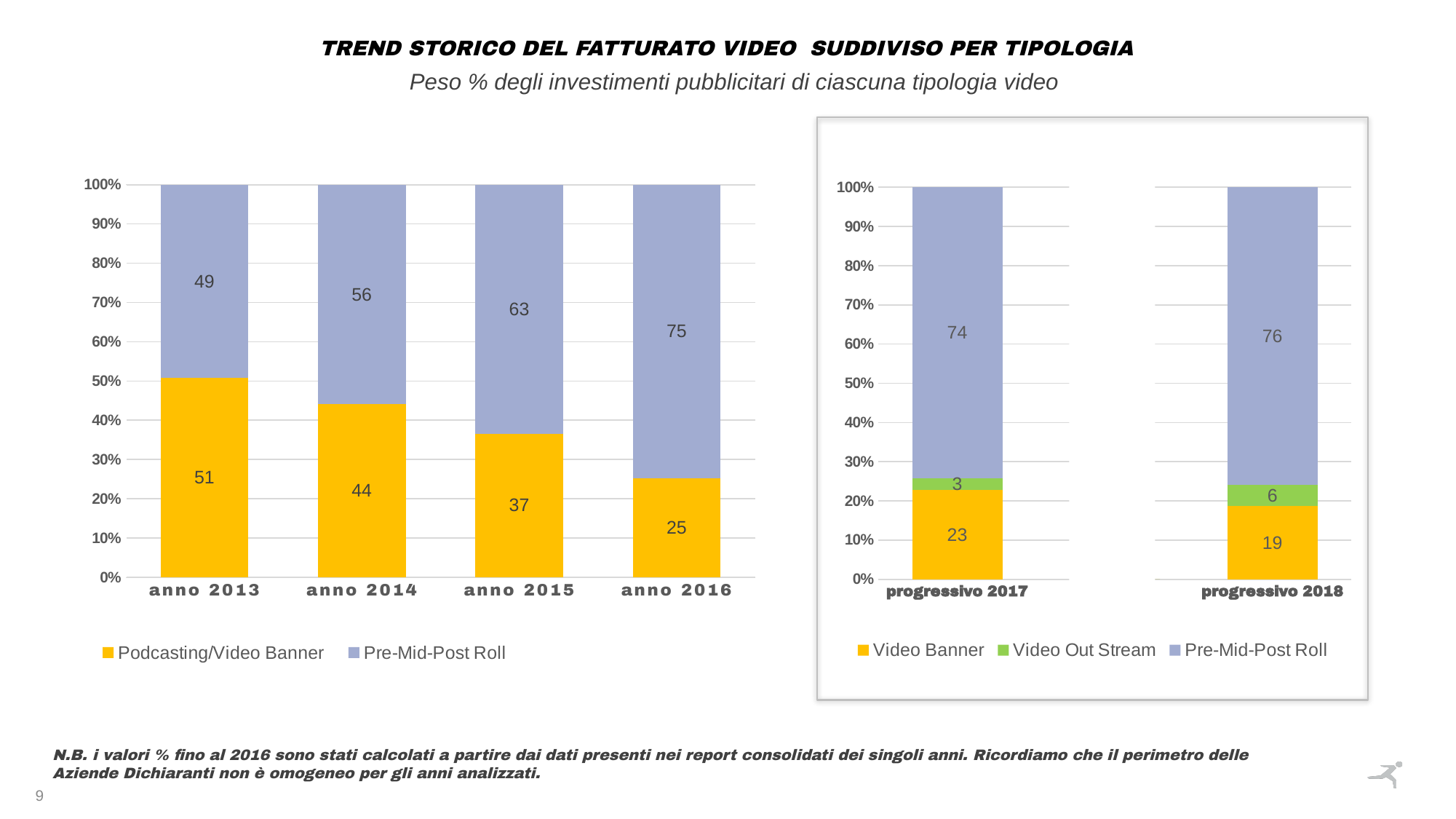

Trend STORICO DEL FATTURATO VIDEO  suddiviso per tipologia
Peso % degli investimenti pubblicitari di ciascuna tipologia video

### Chart

| Category | Video Banner | Video Out Stream | Pre-Mid-Post Roll |
|---|---|---|---|
| progressivo 2017 | 0.22734147489437564 | 0.029909875508605268 | 0.7427486495970193 |
| - | 0.0 | 0.0 | 0.0 |
| progressivo 2018 | 0.18642043529473692 | 0.05517462523501233 | 0.7584049394702508 |

### Chart

| Category | Podcasting/Video Banner | Pre-Mid-Post Roll  |
|---|---|---|
| anno 2013 | 0.5081601680230967 | 0.49183983197690345 |
| anno 2014 | 0.44034635244257186 | 0.5596536475574283 |
| anno 2015 | 0.3658264671545235 | 0.6341735328454765 |
| anno 2016 | 0.25233792510166964 | 0.7476620748983305 |
N.B. i valori % fino al 2016 sono stati calcolati a partire dai dati presenti nei report consolidati dei singoli anni. Ricordiamo che il perimetro delle Aziende Dichiaranti non è omogeneo per gli anni analizzati.
9